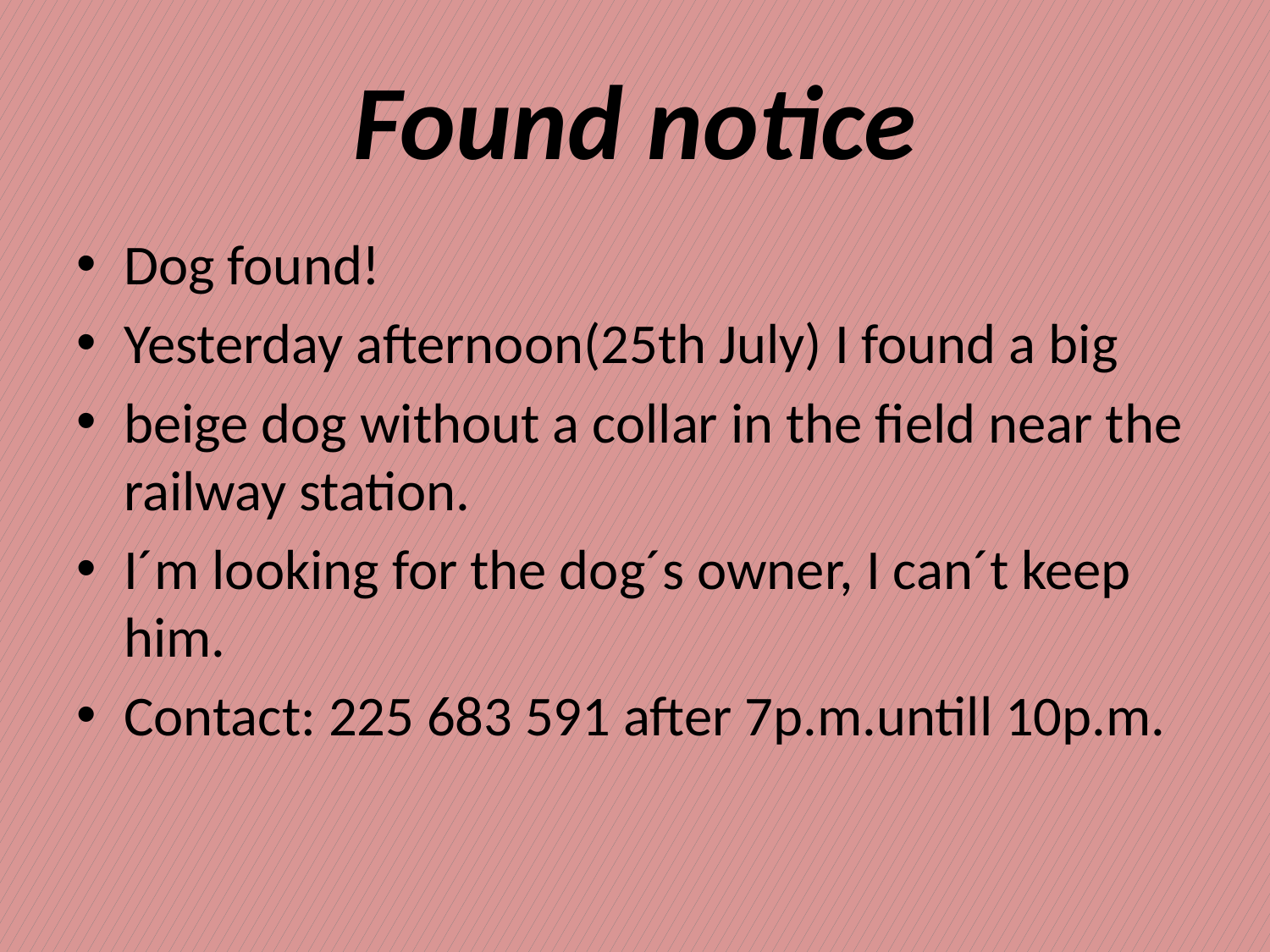

# Found notice
Dog found!
Yesterday afternoon(25th July) I found a big
beige dog without a collar in the field near the railway station.
I´m looking for the dog´s owner, I can´t keep him.
Contact: 225 683 591 after 7p.m.untill 10p.m.